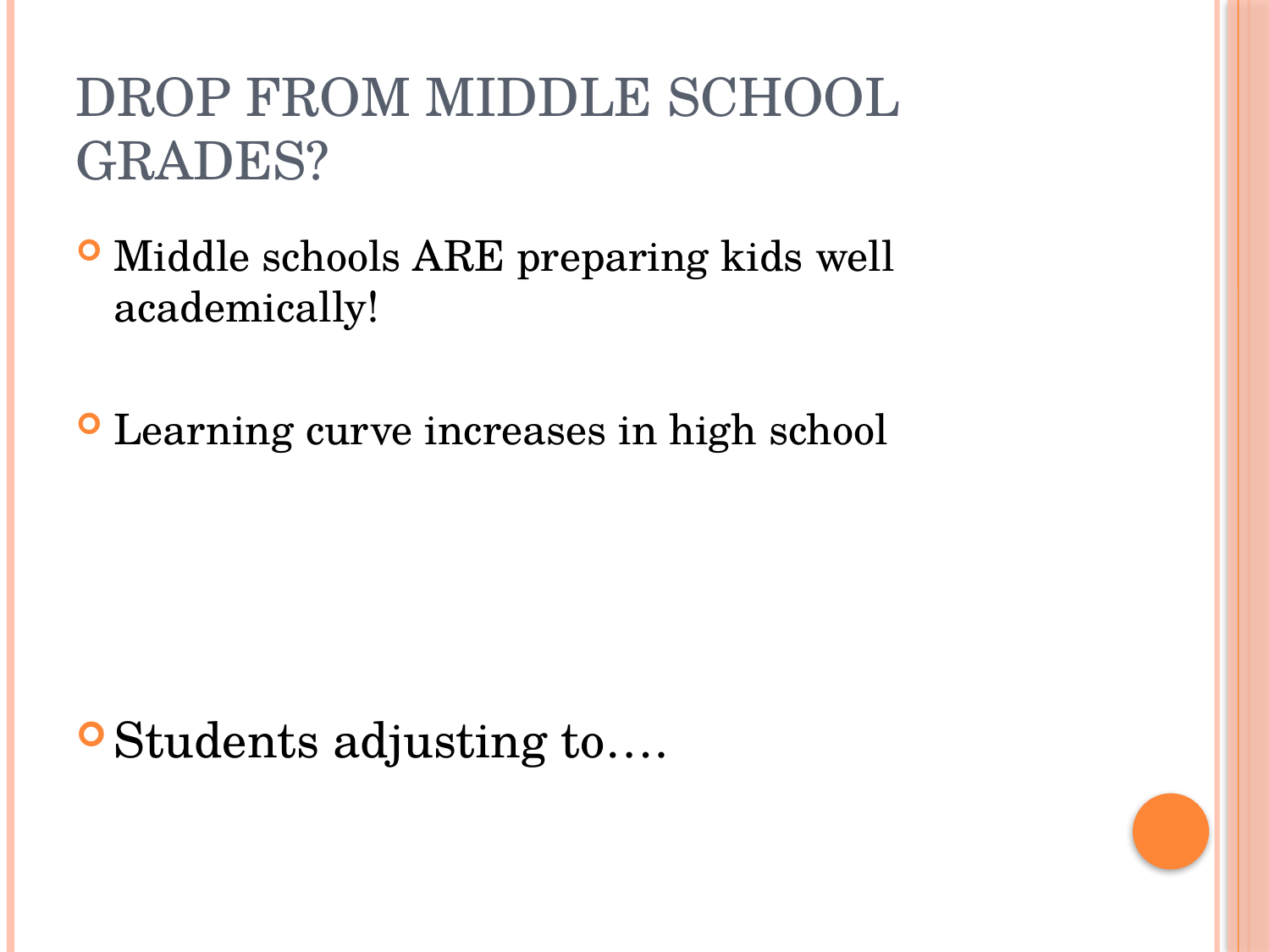

# Drop from Middle School Grades?
Middle schools ARE preparing kids well academically!

Learning curve increases in high school

Students adjusting to….